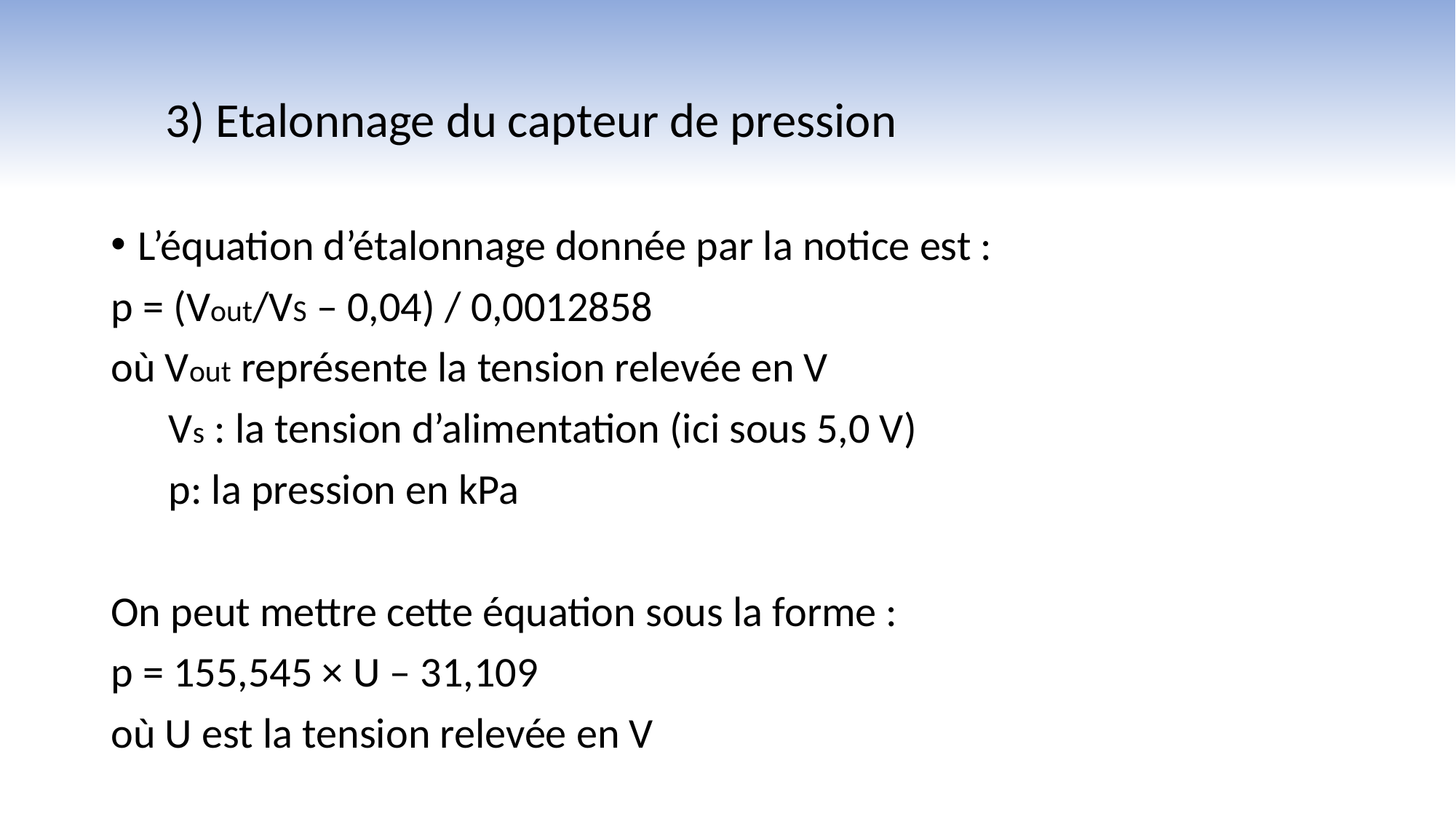

# 3) Etalonnage du capteur de pression
L’équation d’étalonnage donnée par la notice est :
p = (Vout/VS – 0,04) / 0,0012858
où Vout représente la tension relevée en V
      Vs : la tension d’alimentation (ici sous 5,0 V)
      p: la pression en kPa

On peut mettre cette équation sous la forme :
p = 155,545 × U – 31,109
où U est la tension relevée en V